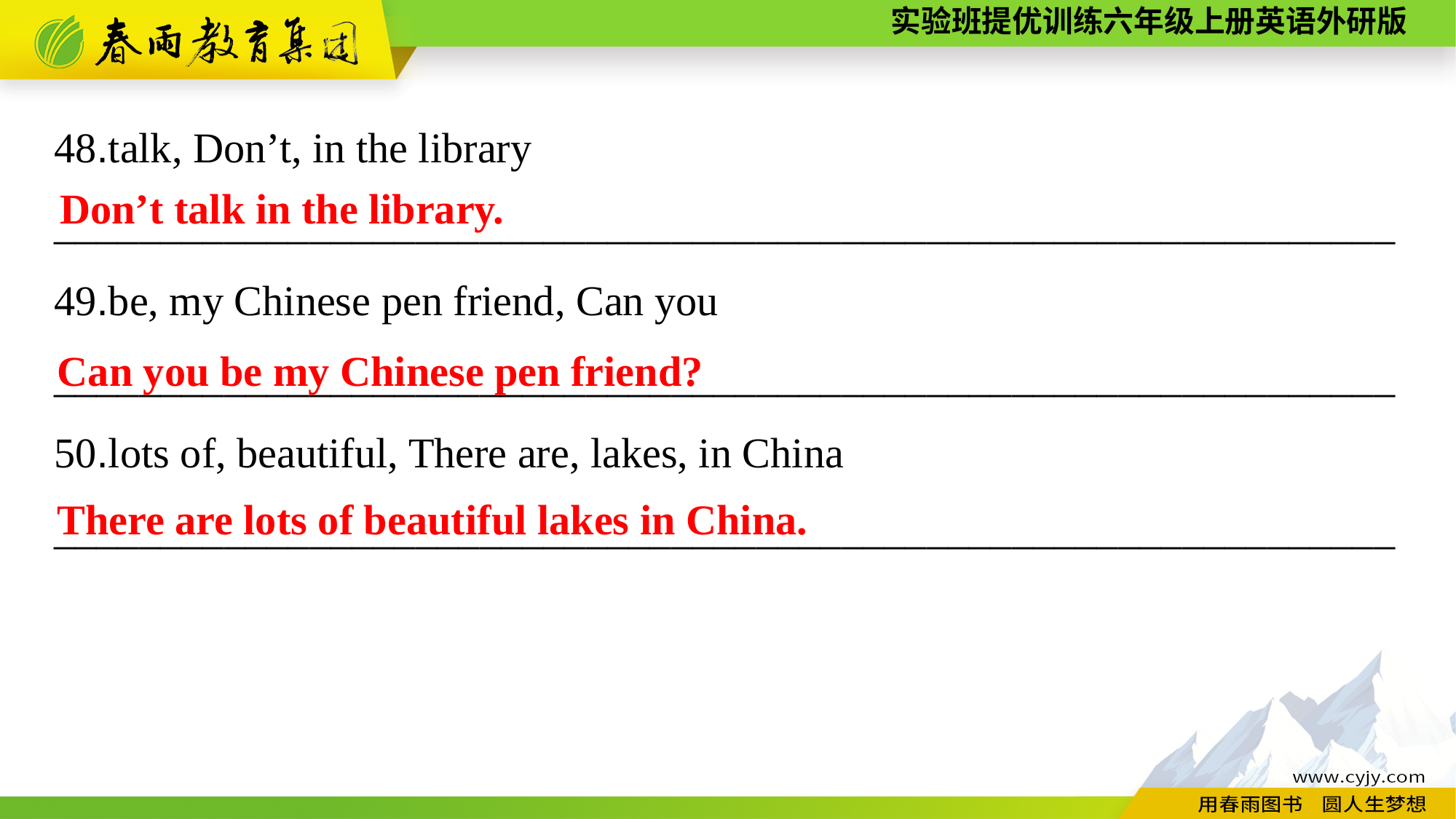

48.talk, Don’t, in the library
_______________________________________________________________
49.be, my Chinese pen friend, Can you
_______________________________________________________________
50.lots of, beautiful, There are, lakes, in China
_______________________________________________________________
Don’t talk in the library.
Can you be my Chinese pen friend?
There are lots of beautiful lakes in China.